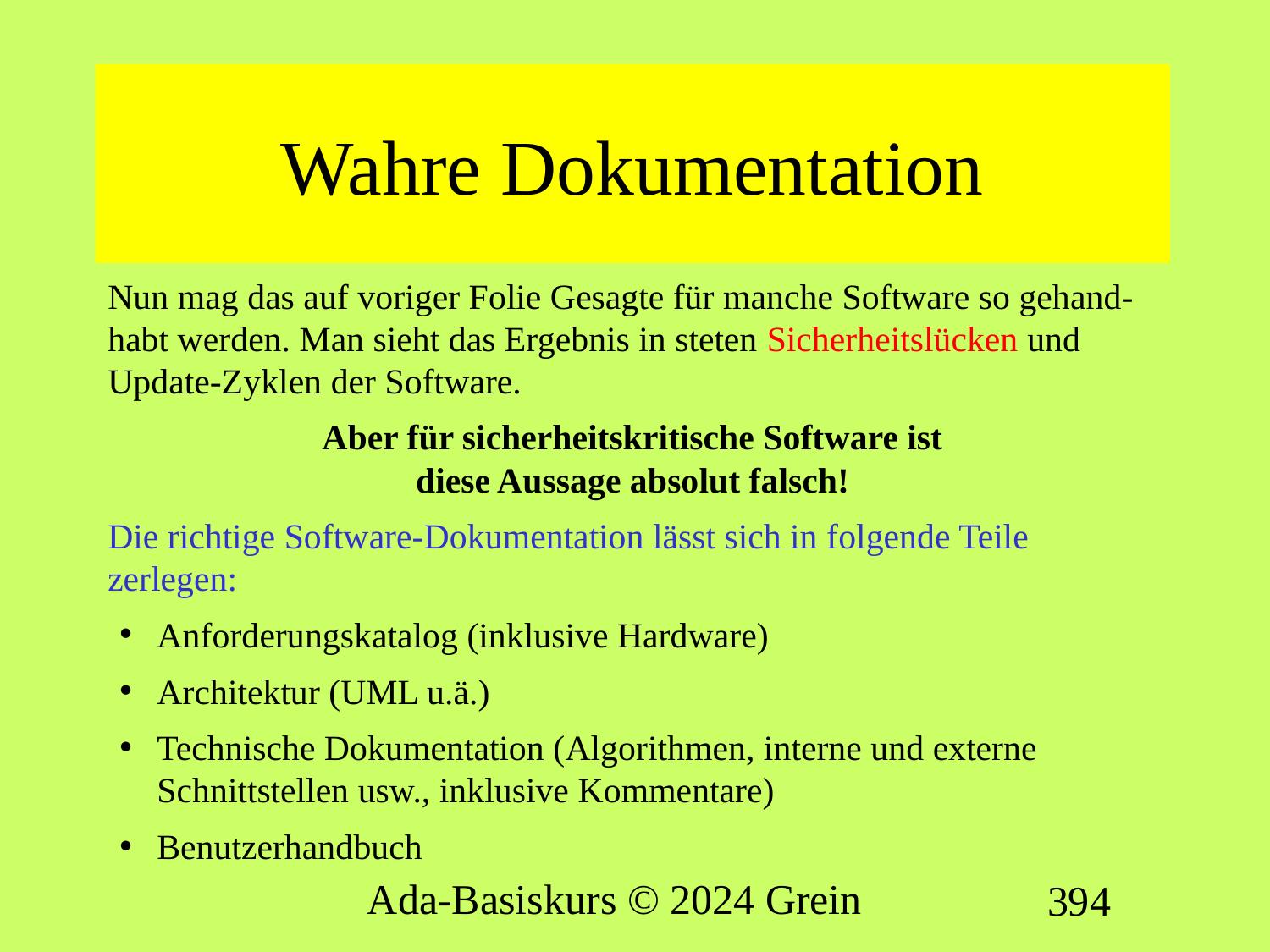

# Wahre Dokumentation
Nun mag das auf voriger Folie Gesagte für manche Software so gehand-habt werden. Man sieht das Ergebnis in steten Sicherheitslücken und Update-Zyklen der Software.
Aber für sicherheitskritische Software ist
diese Aussage absolut falsch!
Die richtige Software-Dokumentation lässt sich in folgende Teile zerlegen:
Anforderungskatalog (inklusive Hardware)
Architektur (UML u.ä.)
Technische Dokumentation (Algorithmen, interne und externe Schnittstellen usw., inklusive Kommentare)
Benutzerhandbuch
Ada-Basiskurs © 2024 Grein
394